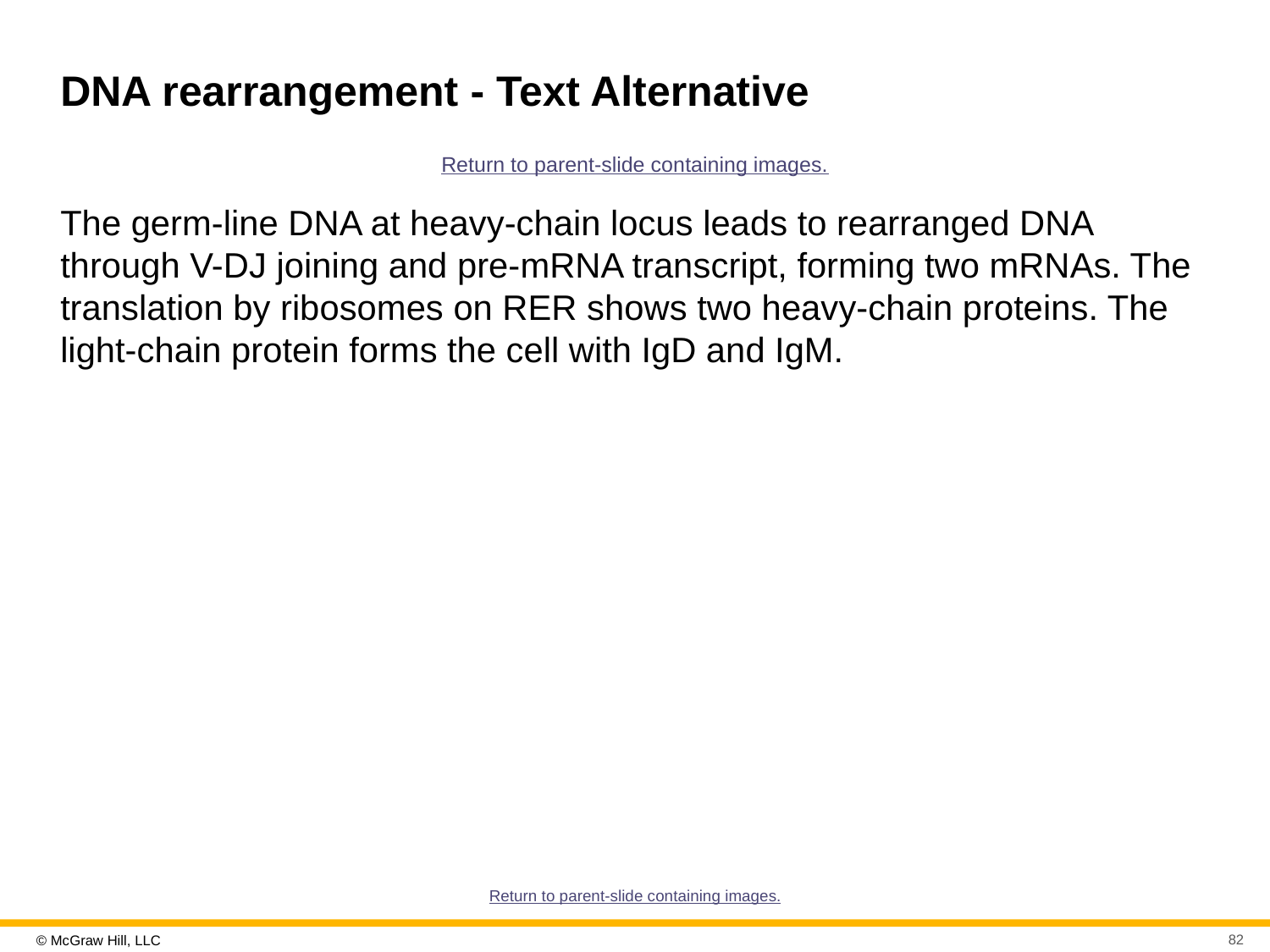

# DNA rearrangement - Text Alternative
Return to parent-slide containing images.
The germ-line DNA at heavy-chain locus leads to rearranged DNA through V-DJ joining and pre-mRNA transcript, forming two mRNAs. The translation by ribosomes on RER shows two heavy-chain proteins. The light-chain protein forms the cell with IgD and IgM.
Return to parent-slide containing images.
82